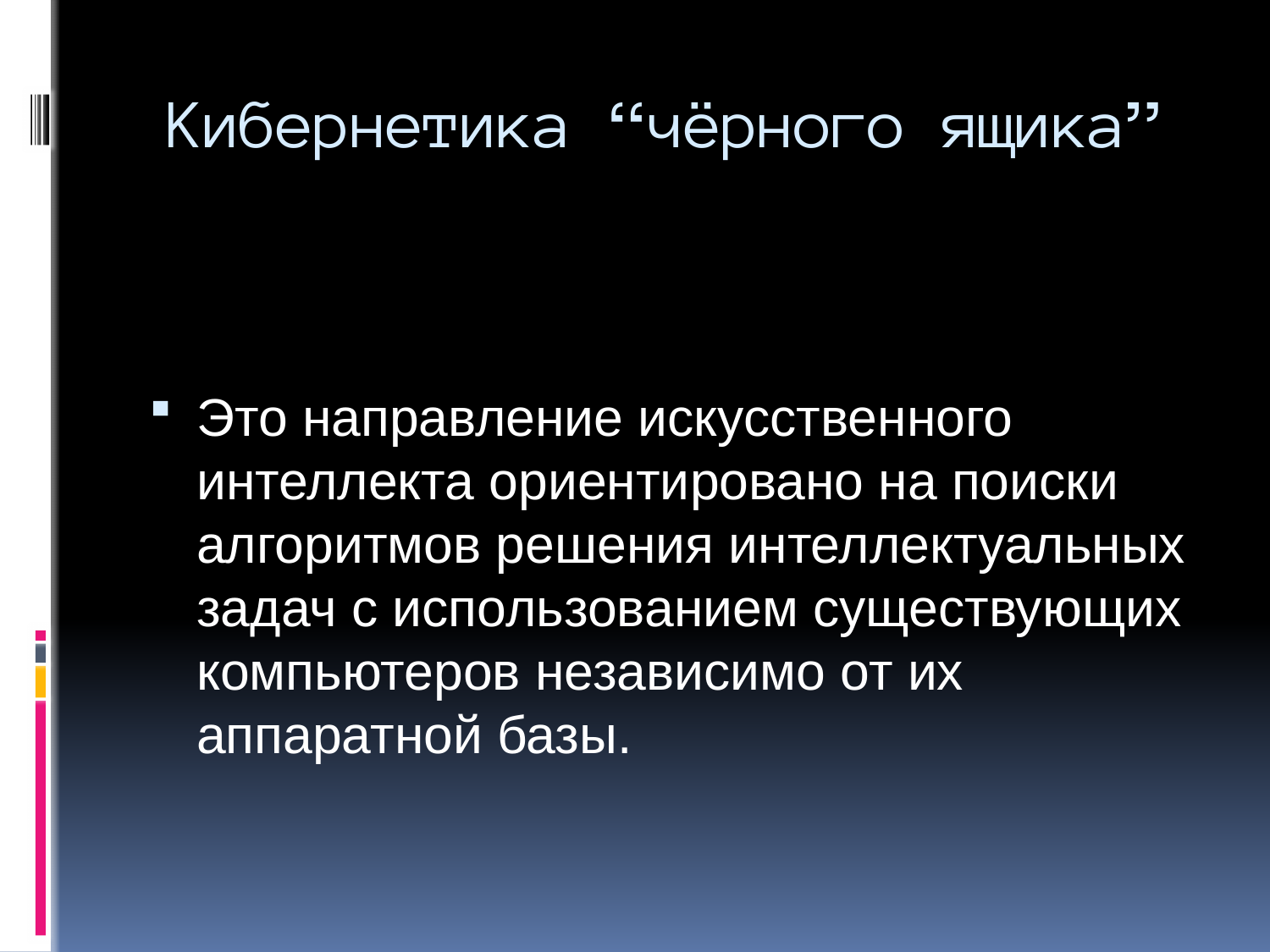

# Кибернетика “чёрного ящика”
Это направление искусственного интеллекта ориентировано на поиски алгоритмов решения интеллектуальных задач с использованием существующих компьютеров независимо от их аппаратной базы.